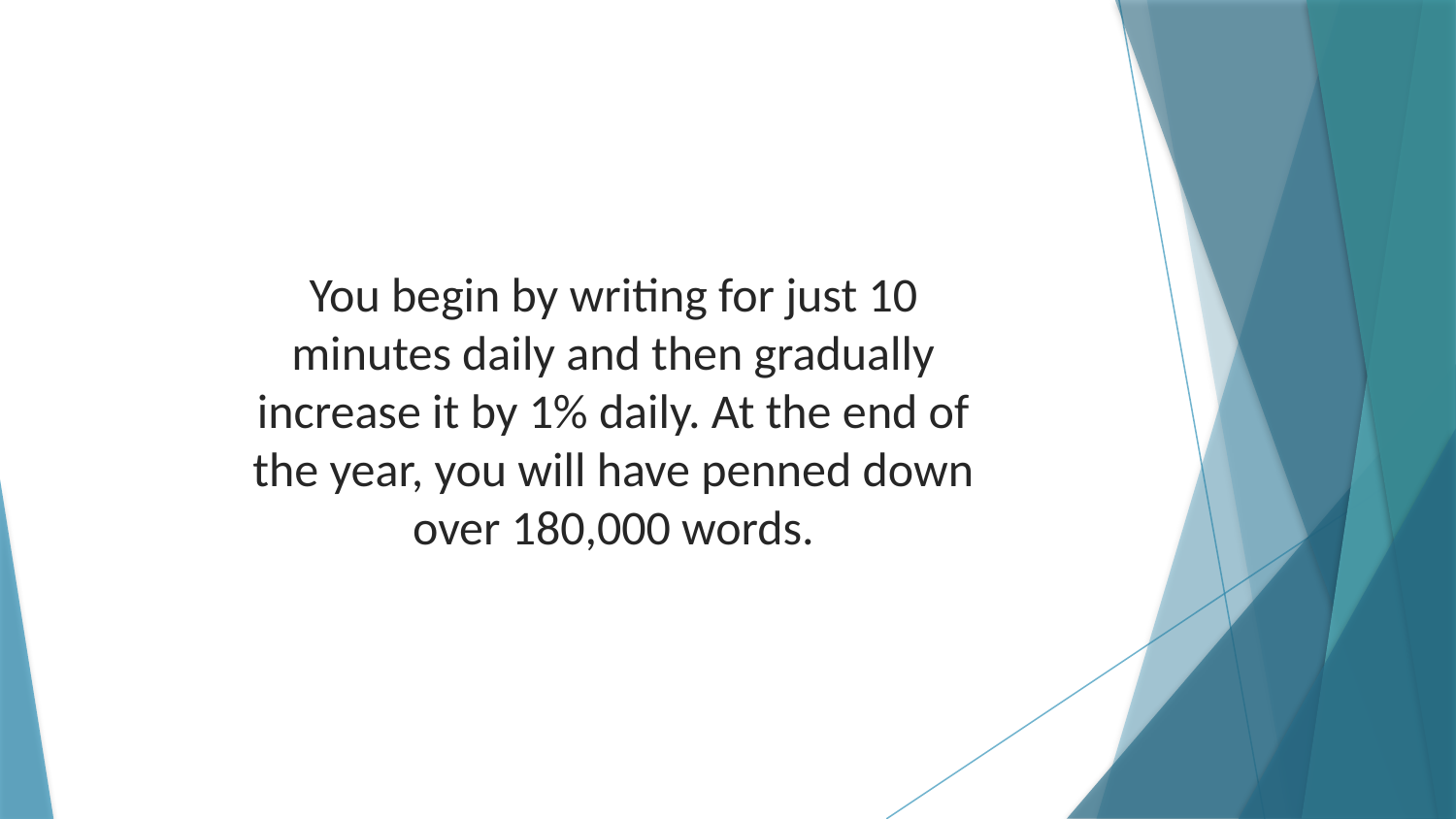

You begin by writing for just 10 minutes daily and then gradually increase it by 1% daily. At the end of the year, you will have penned down over 180,000 words.